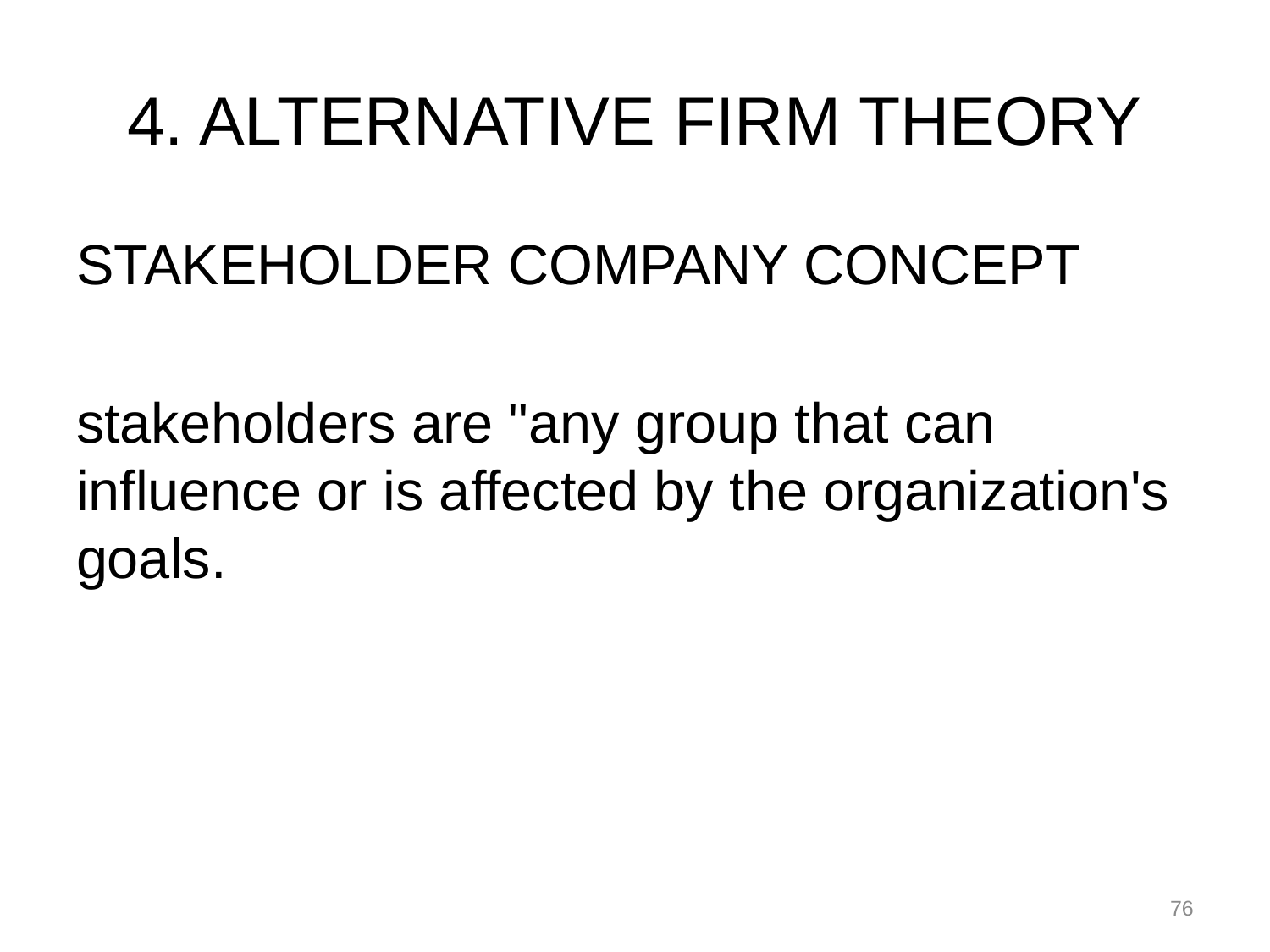

# 4. ALTERNATIVE FIRM THEORY
STAKEHOLDER COMPANY CONCEPT

stakeholders are "any group that can influence or is affected by the organization's goals.
76